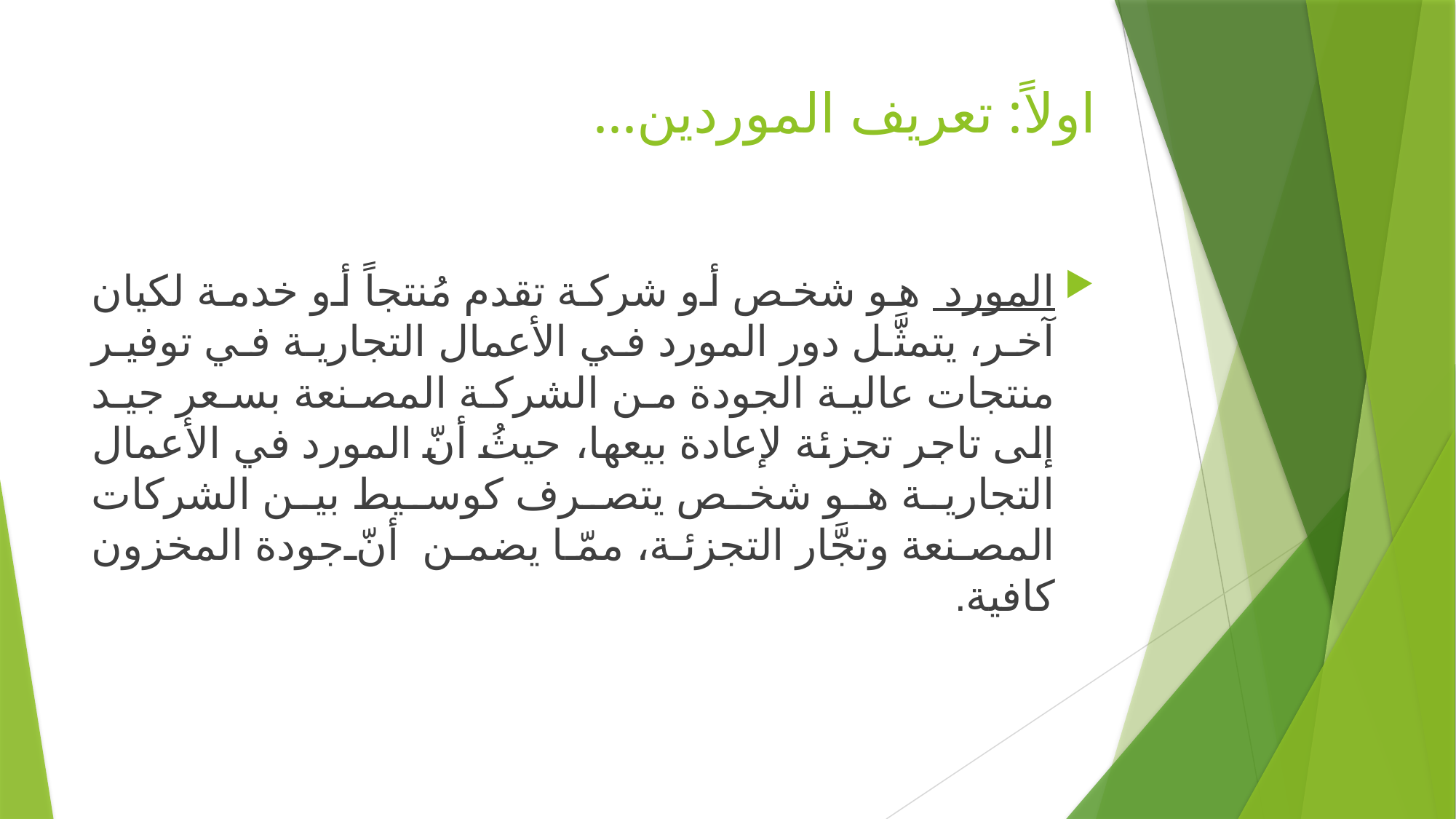

# اولاً: تعريف الموردين...
 المورد هو شخص أو شركة تقدم مُنتجاً أو خدمة لكيان آخر، يتمثَّل دور المورد في الأعمال التجارية في توفير منتجات عالية الجودة من الشركة المصنعة بسعر جيد إلى تاجر تجزئة لإعادة بيعها، حيثُ أنّ المورد في الأعمال التجارية هو شخص يتصرف كوسيط بين الشركات المصنعة وتجَّار التجزئة، ممّا يضمن أنّ جودة المخزون كافية.